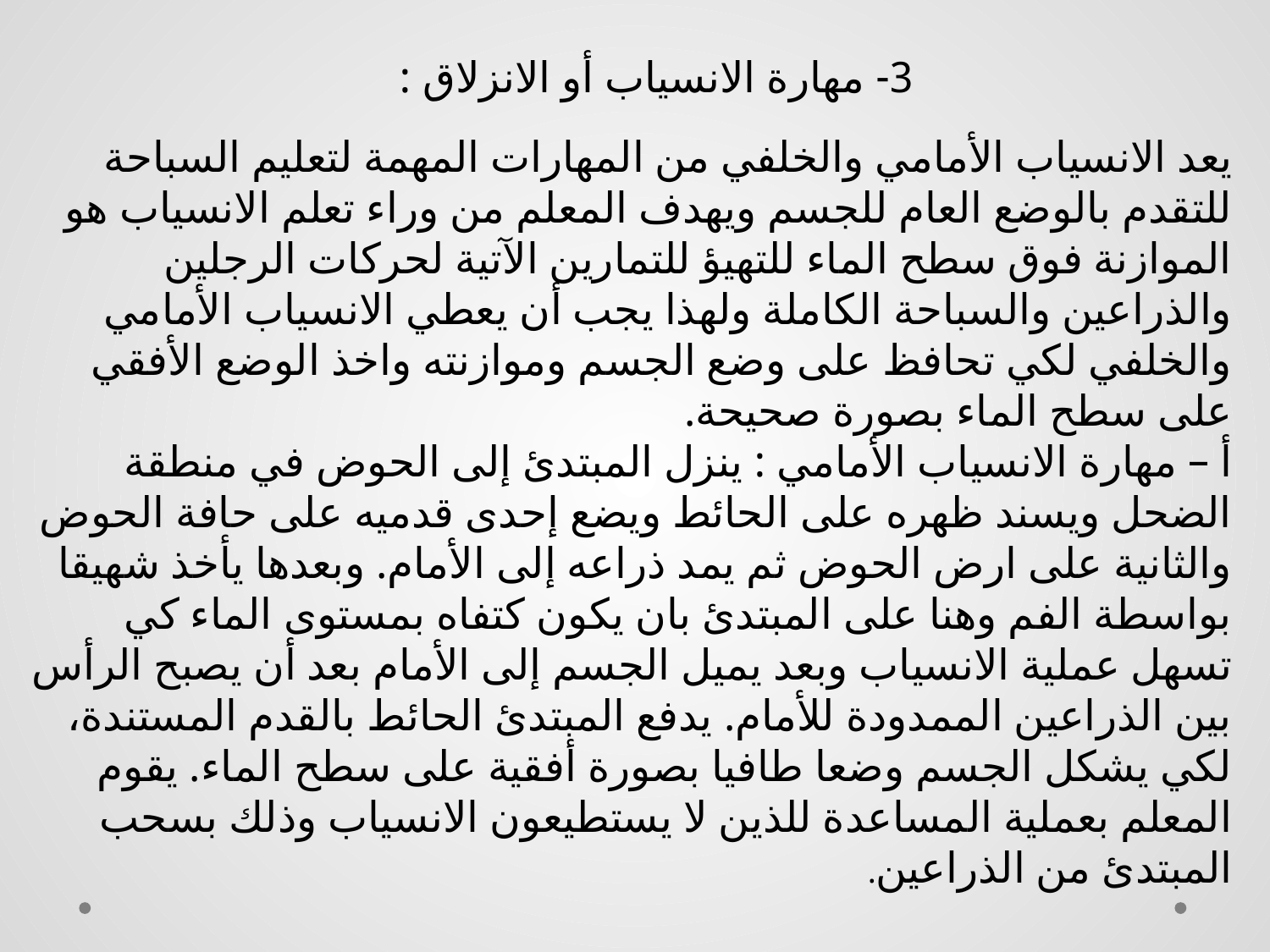

3- مهارة الانسياب أو الانزلاق :
يعد الانسياب الأمامي والخلفي من المهارات المهمة لتعليم السباحة للتقدم بالوضع العام للجسم ويهدف المعلم من وراء تعلم الانسياب هو الموازنة فوق سطح الماء للتهيؤ للتمارين الآتية لحركات الرجلين والذراعين والسباحة الكاملة ولهذا يجب أن يعطي الانسياب الأمامي والخلفي لكي تحافظ على وضع الجسم وموازنته واخذ الوضع الأفقي على سطح الماء بصورة صحيحة.
أ – مهارة الانسياب الأمامي : ينزل المبتدئ إلى الحوض في منطقة الضحل ويسند ظهره على الحائط ويضع إحدى قدميه على حافة الحوض والثانية على ارض الحوض ثم يمد ذراعه إلى الأمام. وبعدها يأخذ شهيقا بواسطة الفم وهنا على المبتدئ بان يكون كتفاه بمستوى الماء كي تسهل عملية الانسياب وبعد يميل الجسم إلى الأمام بعد أن يصبح الرأس بين الذراعين الممدودة للأمام. يدفع المبتدئ الحائط بالقدم المستندة، لكي يشكل الجسم وضعا طافيا بصورة أفقية على سطح الماء. يقوم المعلم بعملية المساعدة للذين لا يستطيعون الانسياب وذلك بسحب المبتدئ من الذراعين.